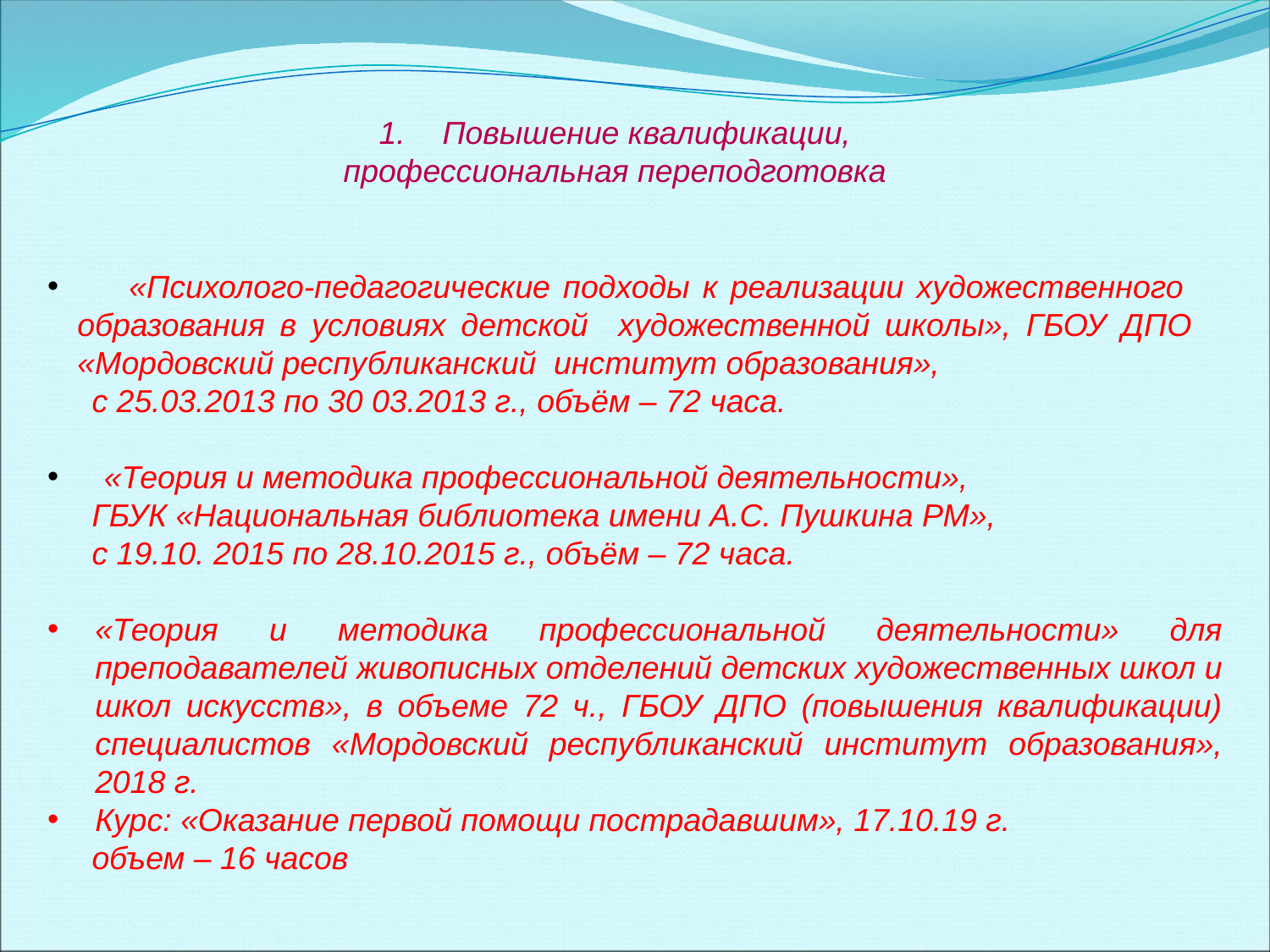

Повышение квалификации,
профессиональная переподготовка

    «Психолого-педагогические подходы к реализации художественного    образования в условиях детской  художественной школы», ГБОУ ДПО   «Мордовский республиканский  институт образования»,
     с 25.03.2013 по 30 03.2013 г., объём – 72 часа.

   «Теория и методика профессиональной деятельности»,
     ГБУК «Национальная библиотека имени А.С. Пушкина РМ»,
     с 19.10. 2015 по 28.10.2015 г., объём – 72 часа.

«Теория и методика профессиональной деятельности» для преподавателей живописных отделений детских художественных школ и школ искусств», в объеме 72 ч., ГБОУ ДПО (повышения квалификации) специалистов «Мордовский республиканский институт образования», 2018 г.
Курс: «Оказание первой помощи пострадавшим», 17.10.19 г.
     объем – 16 часов